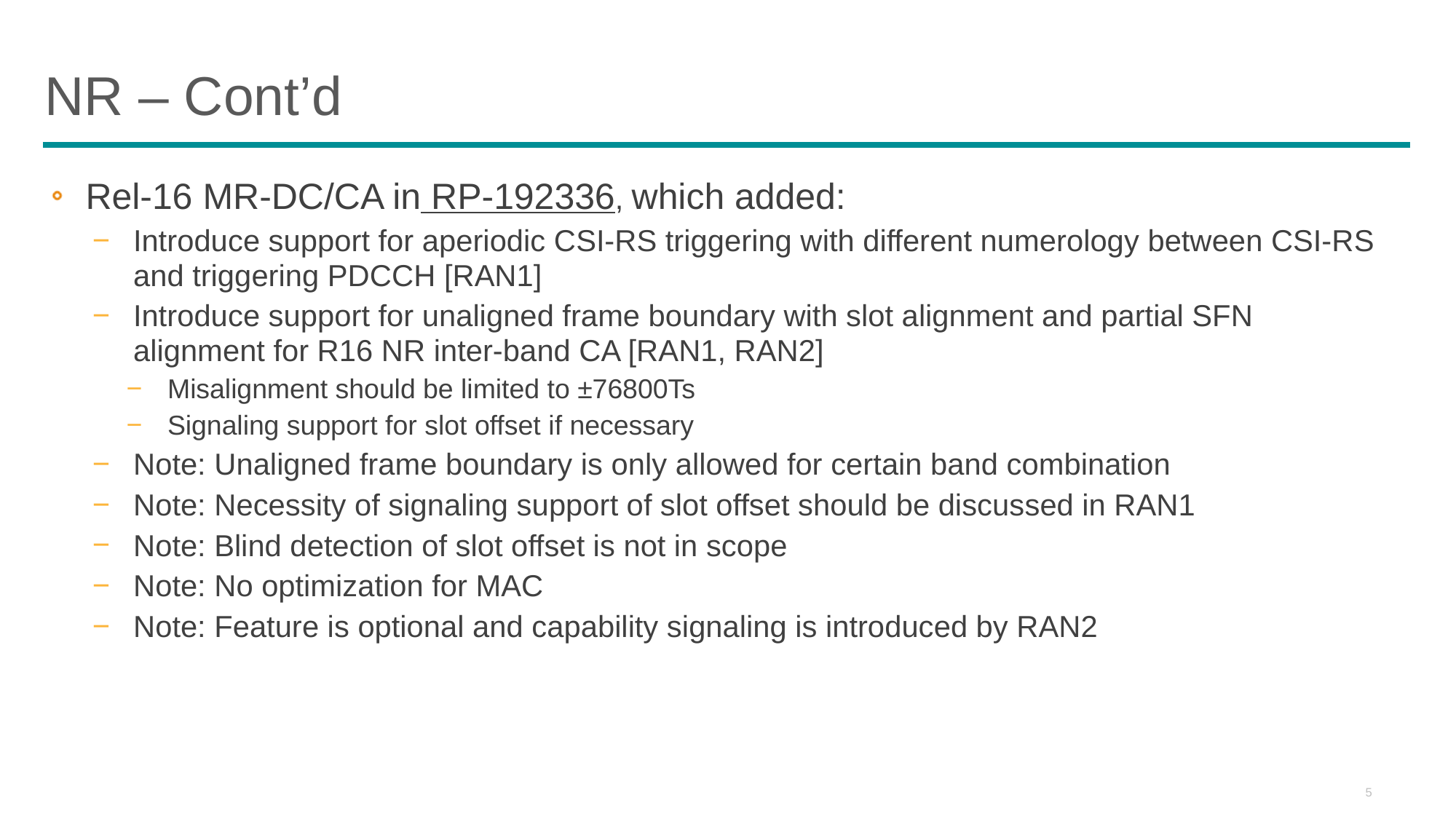

# NR – Cont’d
Rel-16 MR-DC/CA in RP-192336, which added:
Introduce support for aperiodic CSI-RS triggering with different numerology between CSI-RS and triggering PDCCH [RAN1]
Introduce support for unaligned frame boundary with slot alignment and partial SFN alignment for R16 NR inter-band CA [RAN1, RAN2]
Misalignment should be limited to ±76800Ts
Signaling support for slot offset if necessary
Note: Unaligned frame boundary is only allowed for certain band combination
Note: Necessity of signaling support of slot offset should be discussed in RAN1
Note: Blind detection of slot offset is not in scope
Note: No optimization for MAC
Note: Feature is optional and capability signaling is introduced by RAN2